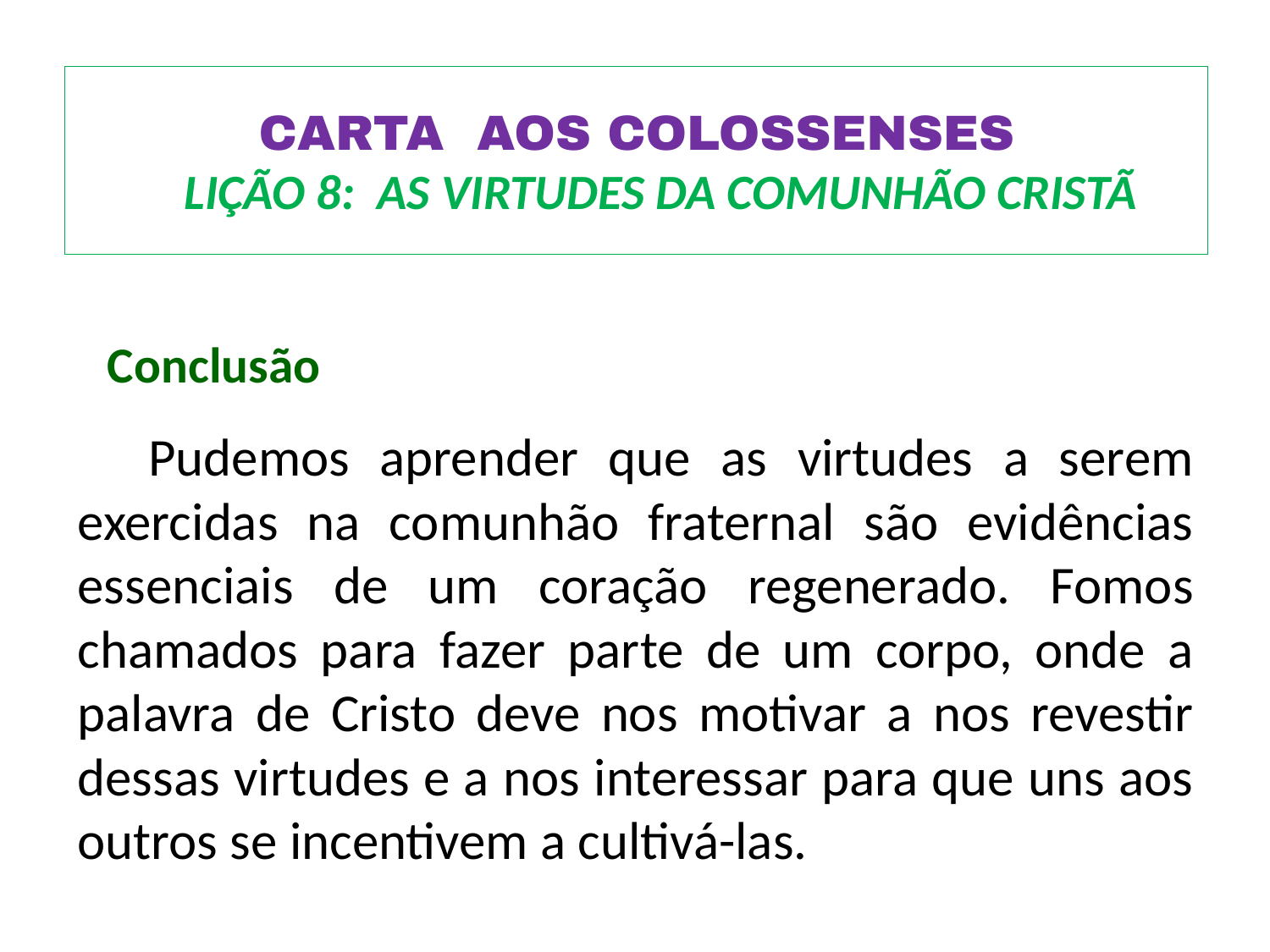

# CARTA  AOS COLOSSENSES LIÇÃO 8:  AS VIRTUDES DA COMUNHÃO CRISTÃ
   Conclusão

	Pudemos aprender que as virtudes a serem exercidas na comunhão fraternal são evidências essenciais de um coração regenerado. Fomos chamados para fazer parte de um corpo, onde a palavra de Cristo deve nos motivar a nos revestir dessas virtudes e a nos interessar para que uns aos outros se incentivem a cultivá-las.